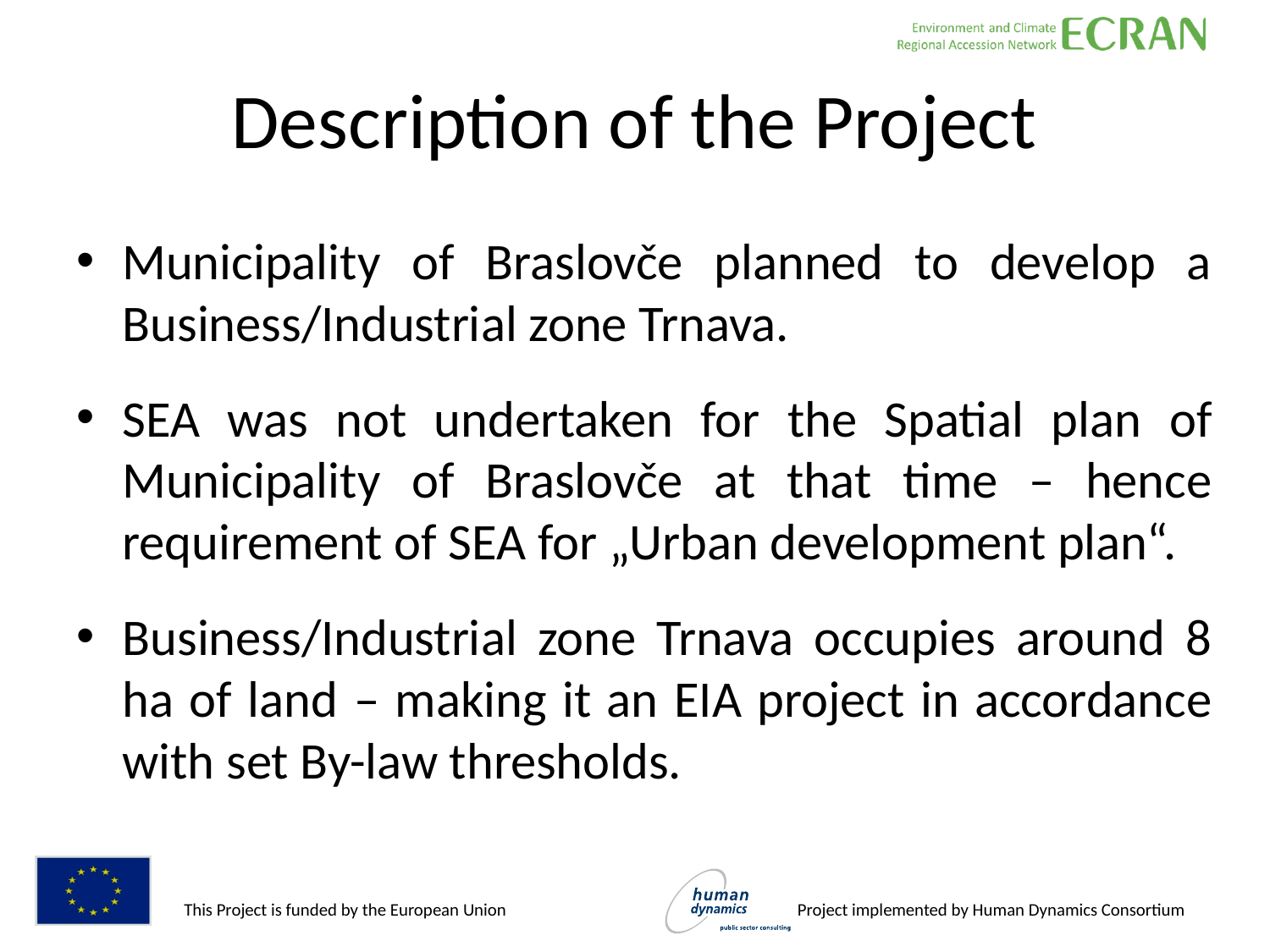

# Description of the Project
Municipality of Braslovče planned to develop a Business/Industrial zone Trnava.

SEA was not undertaken for the Spatial plan of Municipality of Braslovče at that time – hence requirement of SEA for „Urban development plan“.

Business/Industrial zone Trnava occupies around 8 ha of land – making it an EIA project in accordance with set By-law thresholds.